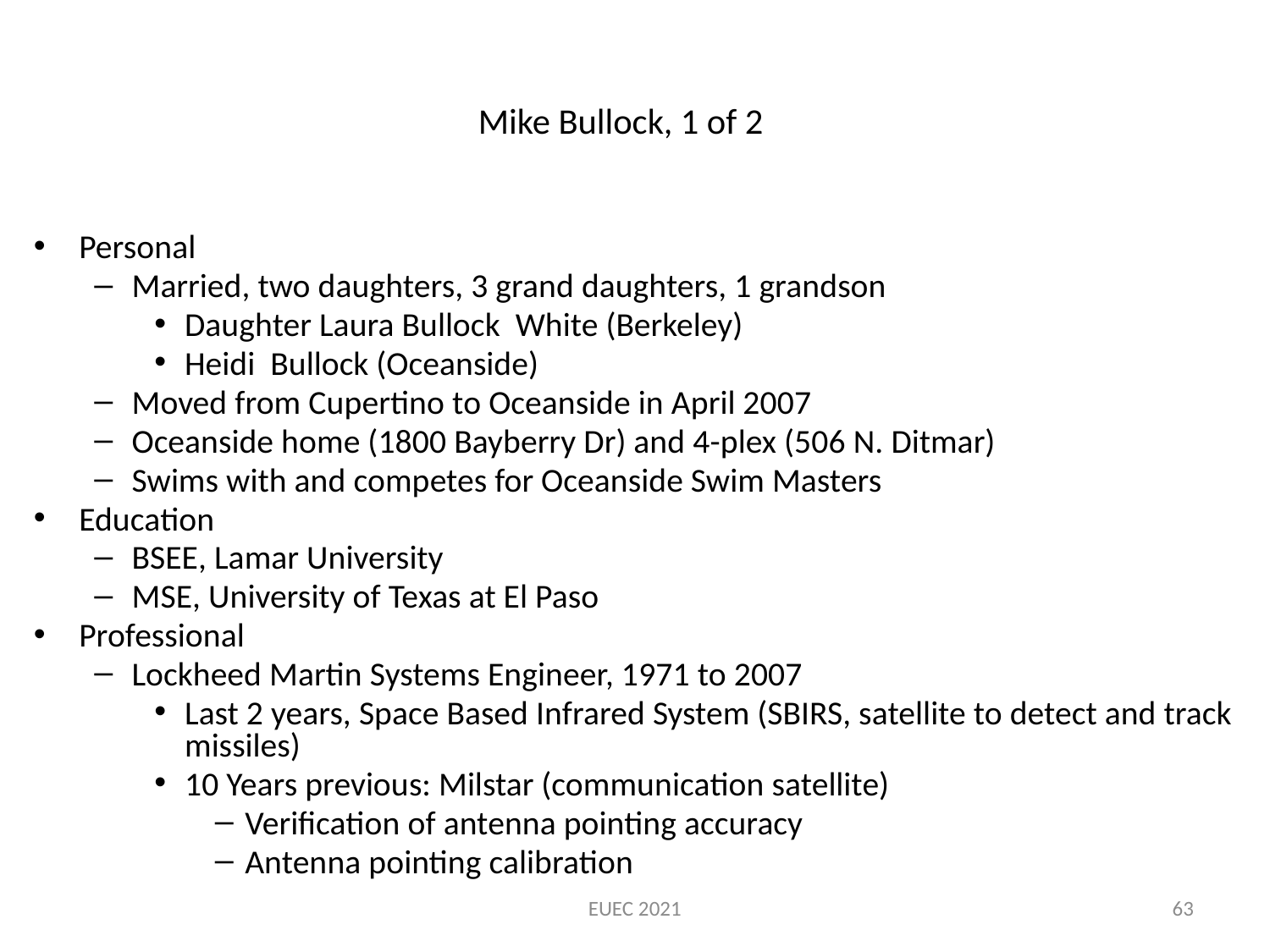

# Mike Bullock, 1 of 2

Personal
Married, two daughters, 3 grand daughters, 1 grandson
Daughter Laura Bullock  White (Berkeley)
Heidi  Bullock (Oceanside)
Moved from Cupertino to Oceanside in April 2007
Oceanside home (1800 Bayberry Dr) and 4-plex (506 N. Ditmar)
Swims with and competes for Oceanside Swim Masters
Education
BSEE, Lamar University
MSE, University of Texas at El Paso
Professional
Lockheed Martin Systems Engineer, 1971 to 2007
Last 2 years, Space Based Infrared System (SBIRS, satellite to detect and track missiles)
10 Years previous: Milstar (communication satellite)
Verification of antenna pointing accuracy
Antenna pointing calibration
EUEC 2021
63